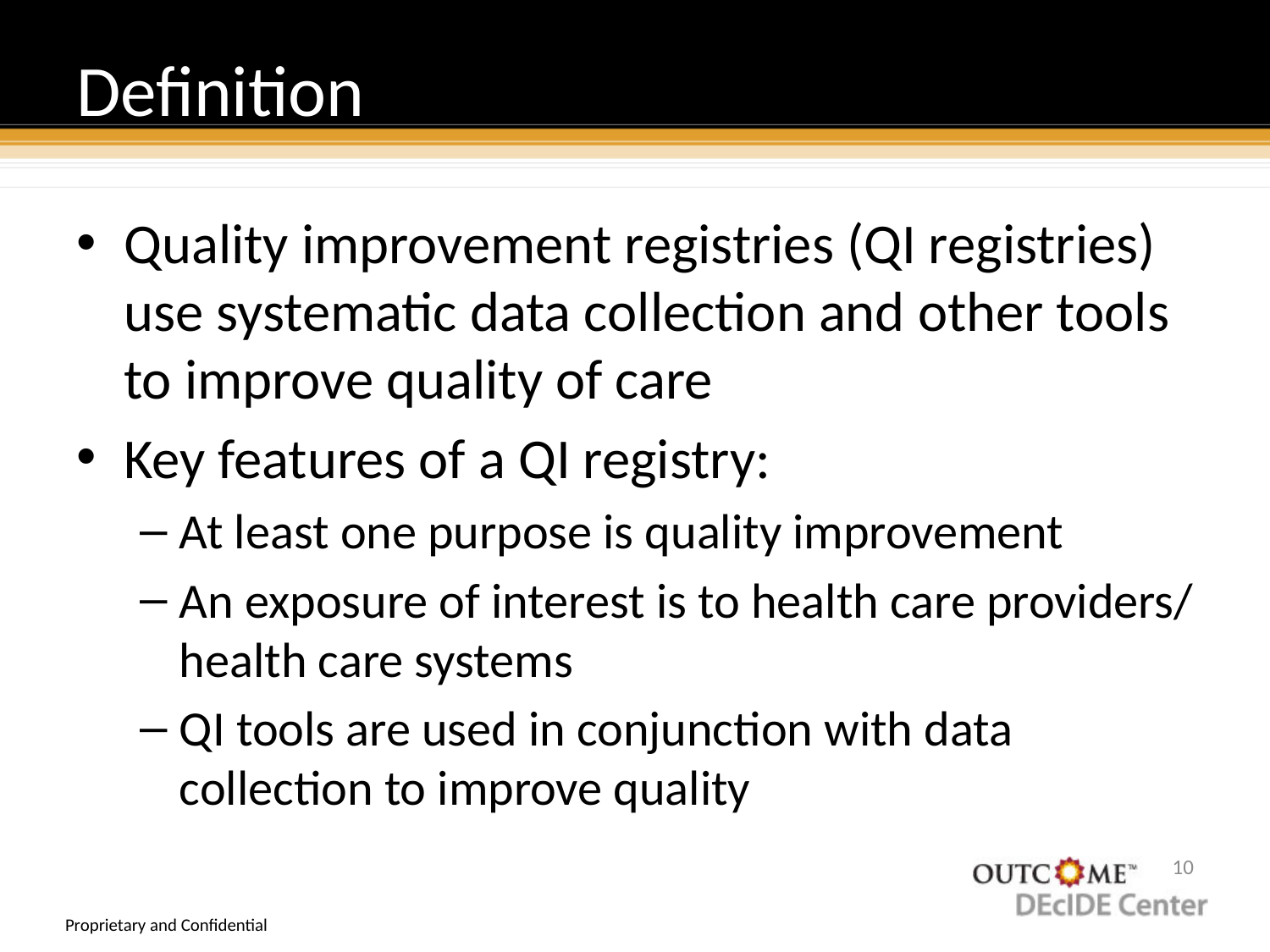

# Definition
Quality improvement registries (QI registries) use systematic data collection and other tools to improve quality of care
Key features of a QI registry:
At least one purpose is quality improvement
An exposure of interest is to health care providers/ health care systems
QI tools are used in conjunction with data collection to improve quality
10